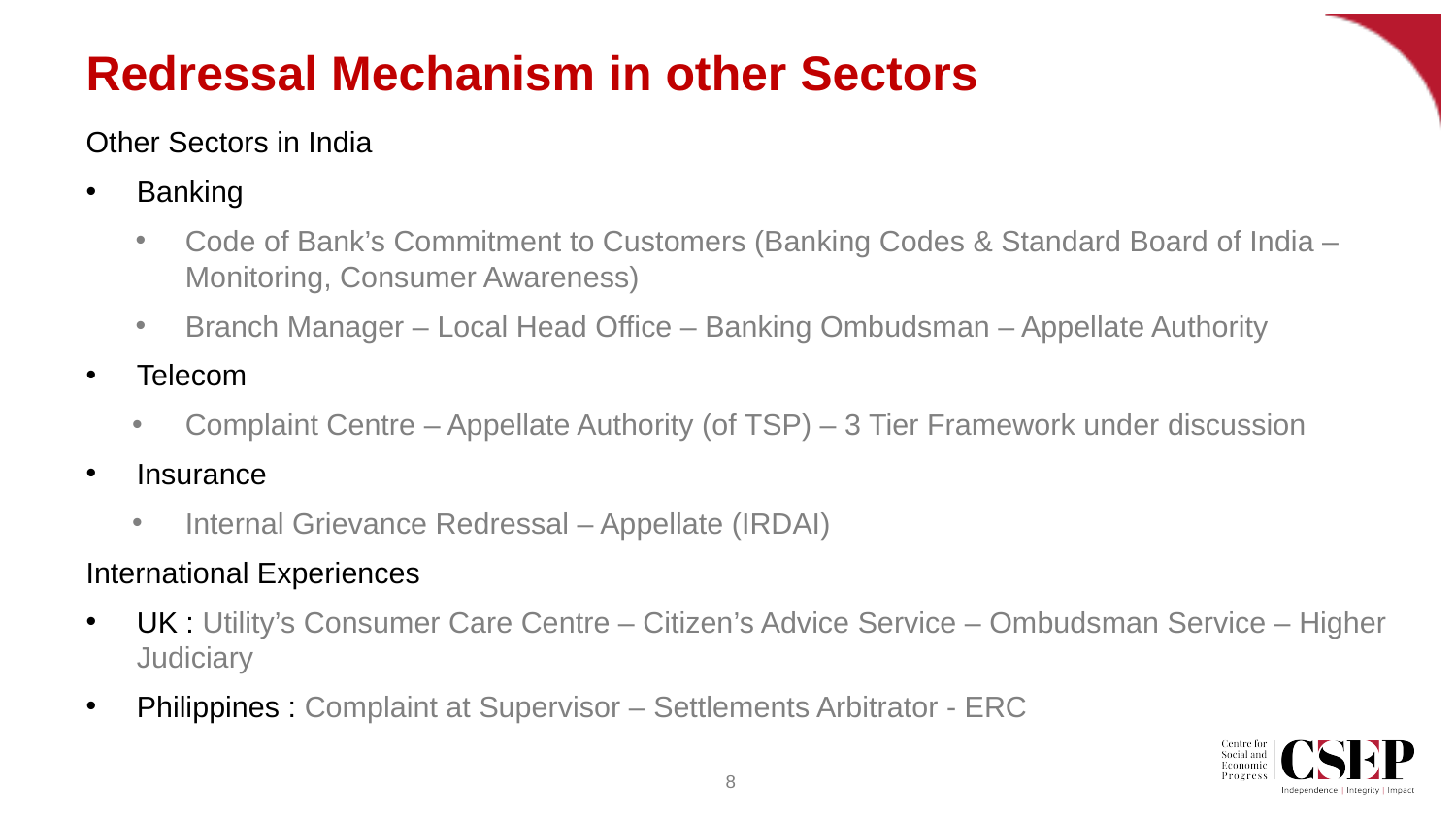

# Redressal Mechanism in other Sectors
Other Sectors in India
Banking
Code of Bank’s Commitment to Customers (Banking Codes & Standard Board of India – Monitoring, Consumer Awareness)
Branch Manager – Local Head Office – Banking Ombudsman – Appellate Authority
Telecom
Complaint Centre – Appellate Authority (of TSP) – 3 Tier Framework under discussion
Insurance
Internal Grievance Redressal – Appellate (IRDAI)
International Experiences
UK : Utility’s Consumer Care Centre – Citizen’s Advice Service – Ombudsman Service – Higher Judiciary
Philippines : Complaint at Supervisor – Settlements Arbitrator - ERC